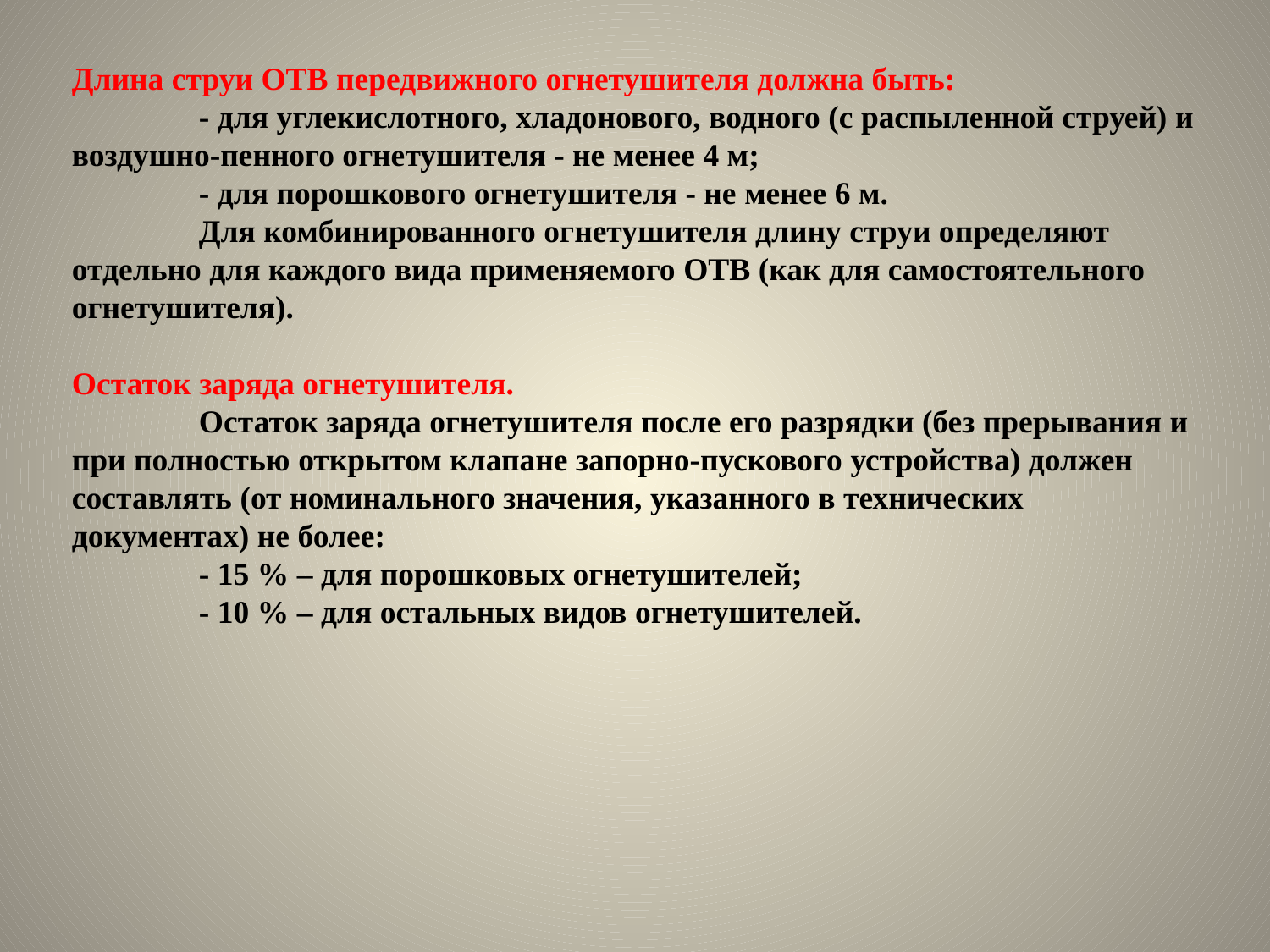

Длина струи ОТВ передвижного огнетушителя должна быть:
	- для углекислотного, хладонового, водного (с распыленной струей) и воздушно-пенного огнетушителя - не менее 4 м;
	- для порошкового огнетушителя - не менее 6 м.
	Для комбинированного огнетушителя длину струи определяют отдельно для каждого вида применяемого ОТВ (как для самостоятельного огнетушителя).

Остаток заряда огнетушителя.
	Остаток заряда огнетушителя после его разрядки (без прерывания и при полностью открытом клапане запорно-пускового устройства) должен составлять (от номинального значения, указанного в технических документах) не более:
	- 15 % – для порошковых огнетушителей;
	- 10 % – для остальных видов огнетушителей.